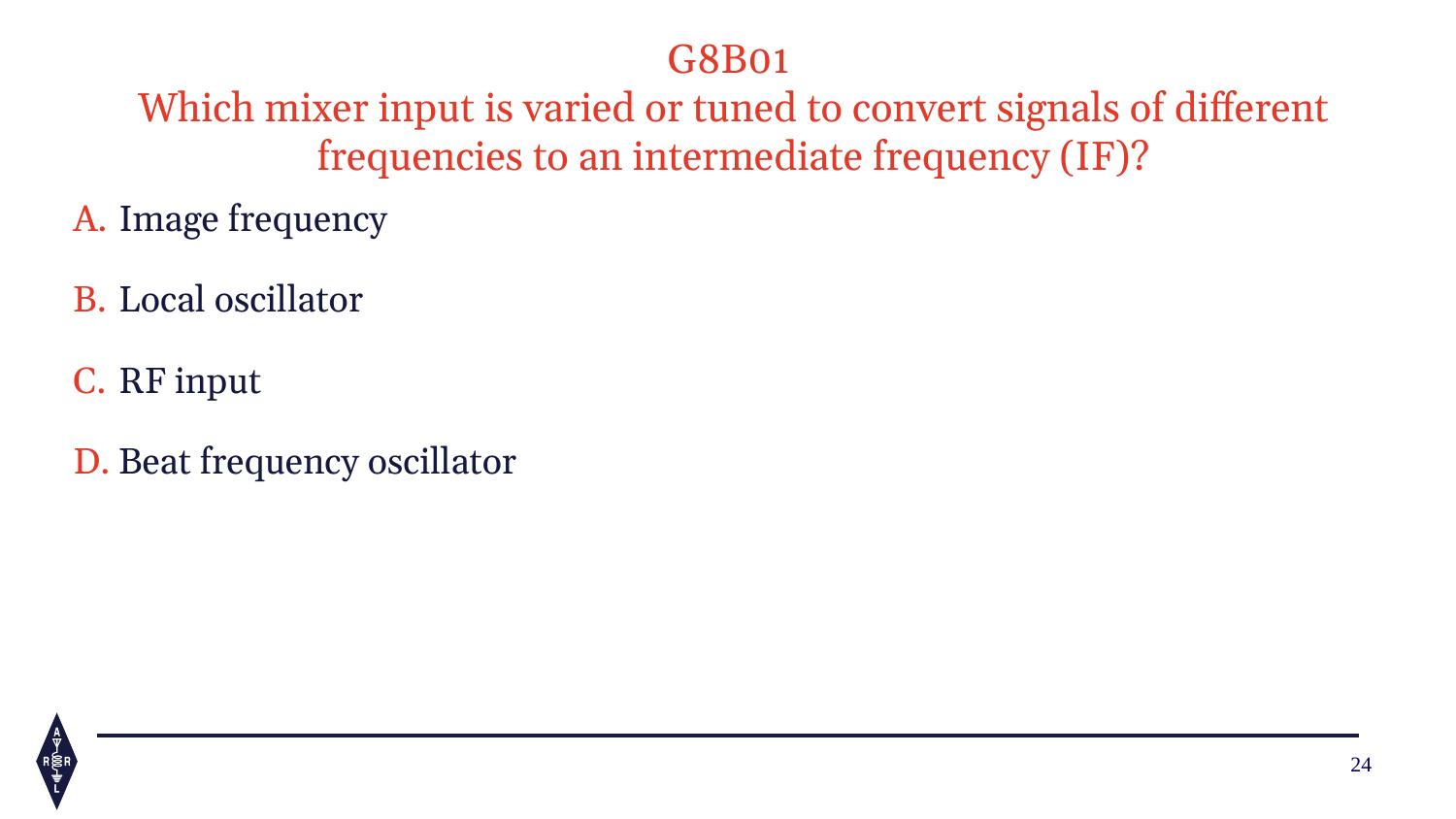

G8B01
Which mixer input is varied or tuned to convert signals of different frequencies to an intermediate frequency (IF)?
Image frequency
Local oscillator
RF input
Beat frequency oscillator
24